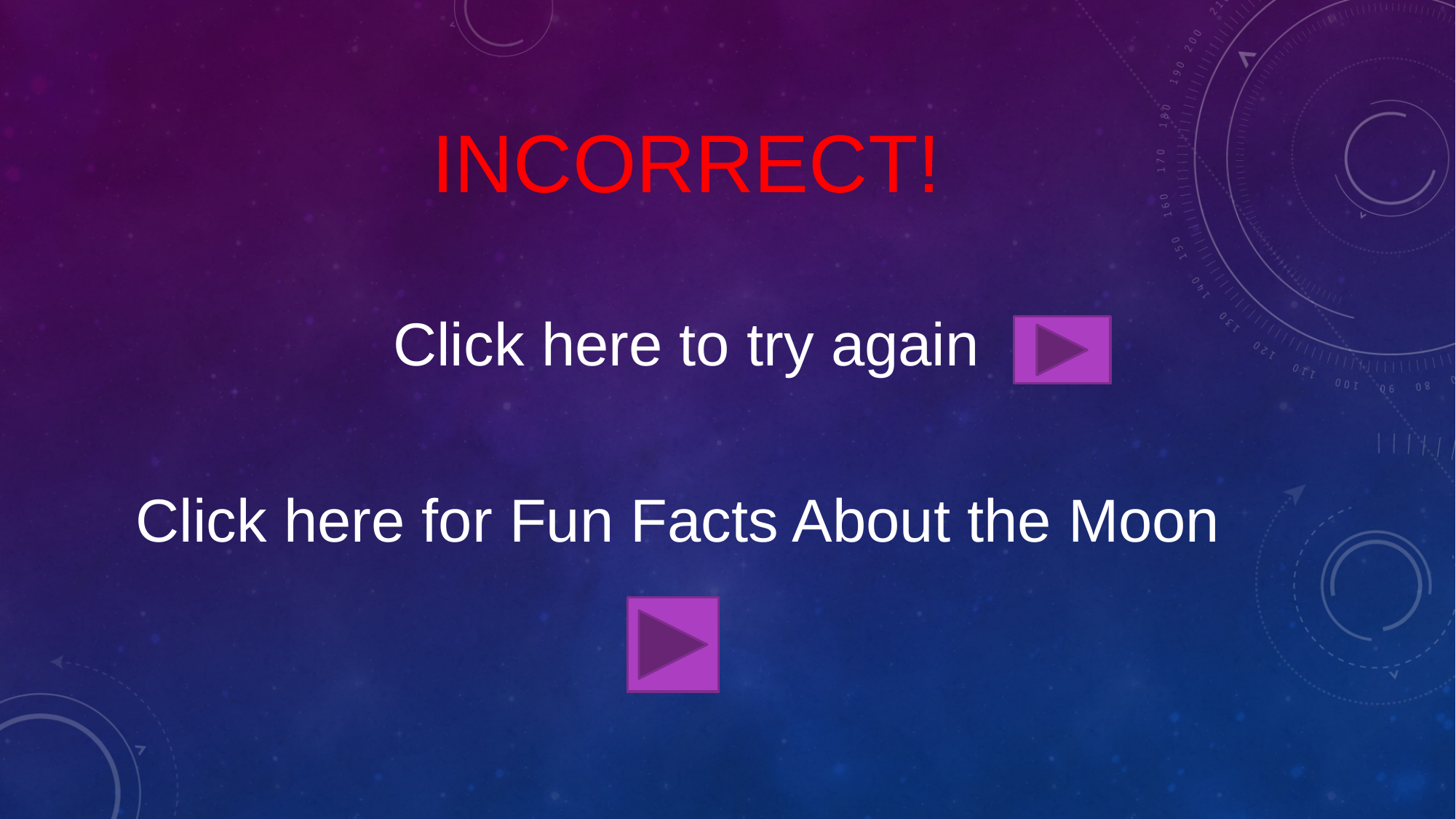

# INCORRECT!
Click here to try again

Click here for Fun Facts About the Moon